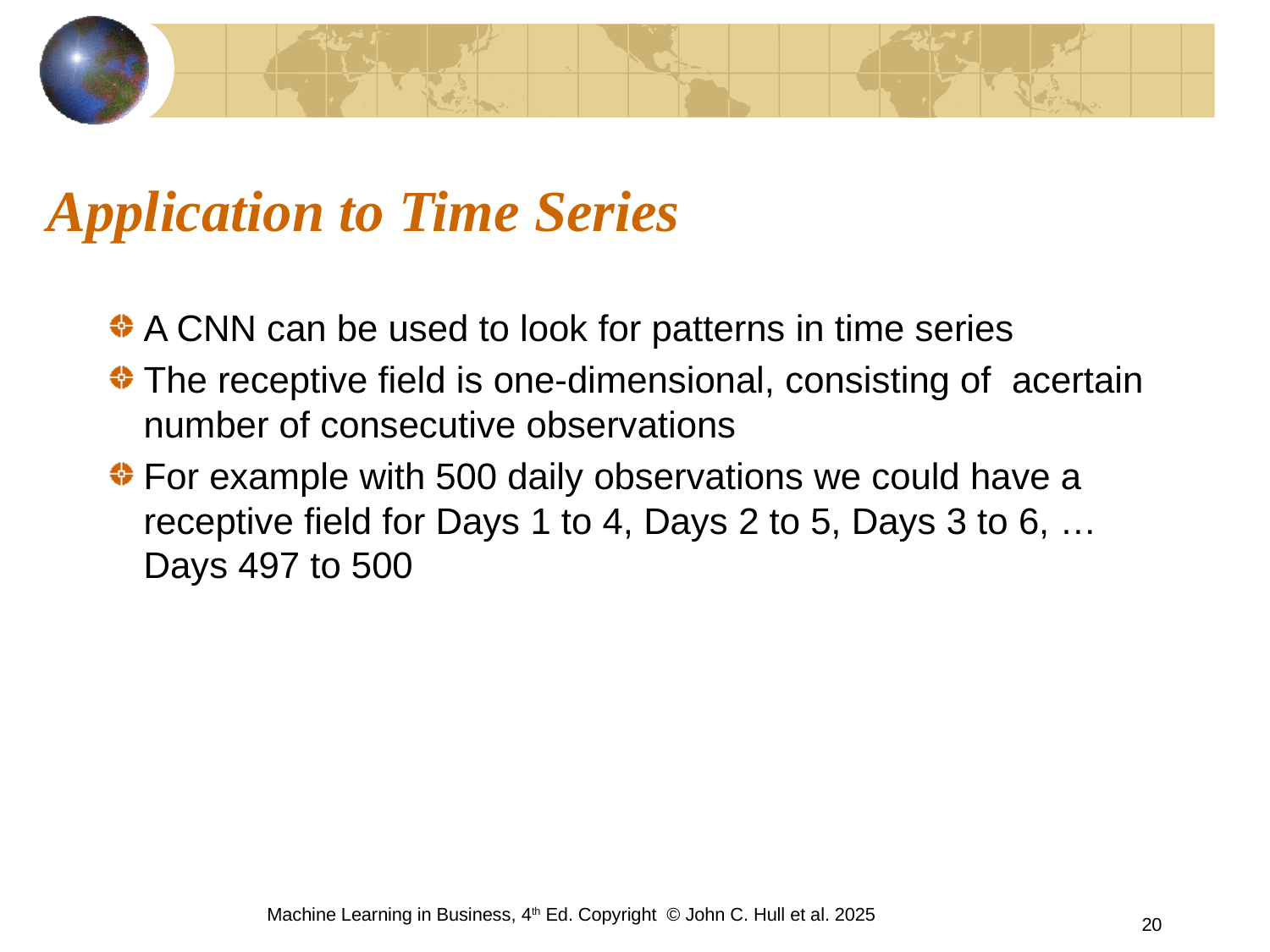

# Application to Time Series
A CNN can be used to look for patterns in time series
The receptive field is one-dimensional, consisting of  acertain number of consecutive observations
For example with 500 daily observations we could have a receptive field for Days 1 to 4, Days 2 to 5, Days 3 to 6, … Days 497 to 500
Machine Learning in Business, 4th Ed. Copyright  © John C. Hull et al. 2025
20